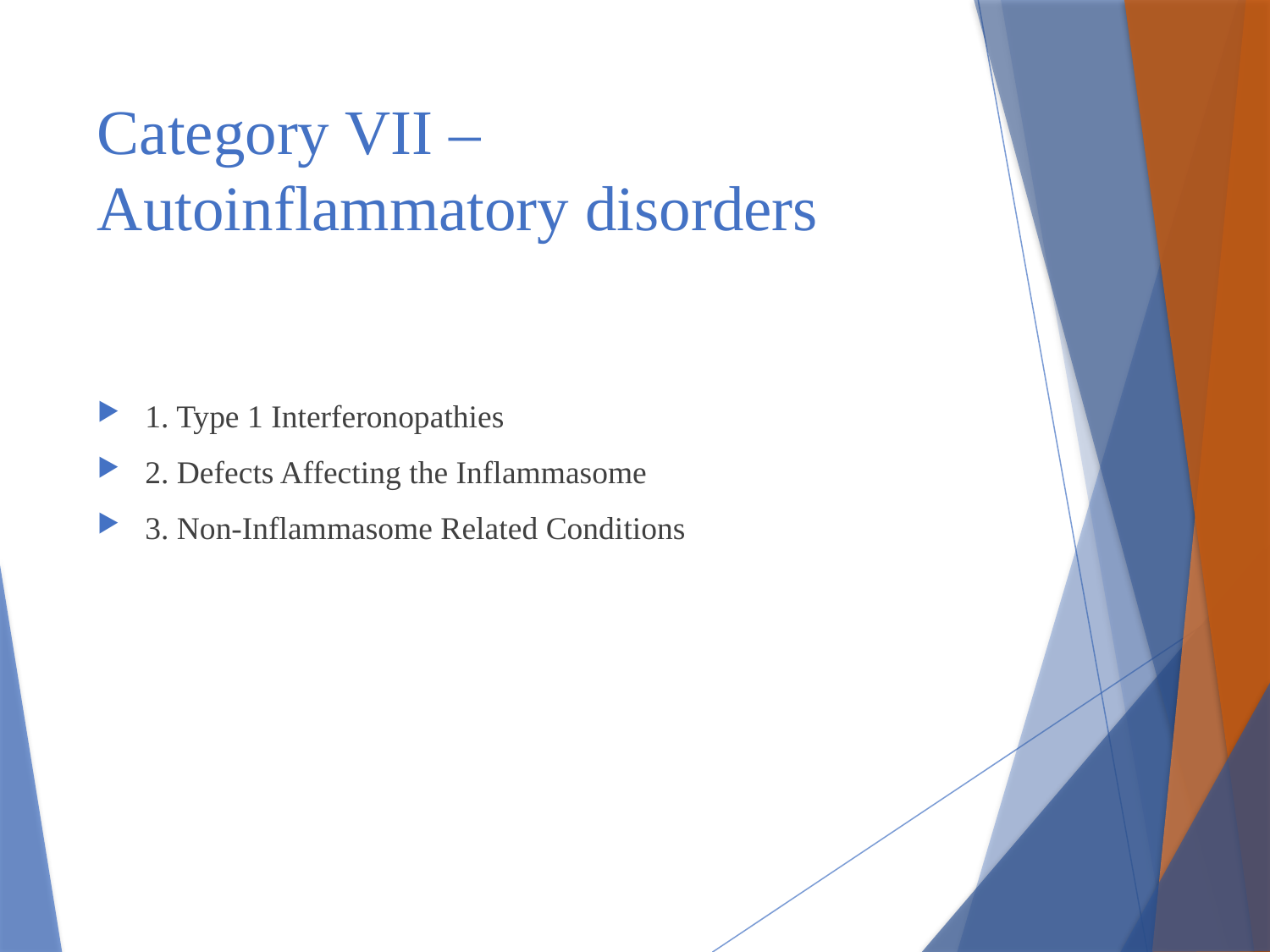

# Category VII – Autoinflammatory disorders
1. Type 1 Interferonopathies
2. Defects Affecting the Inflammasome
3. Non-Inflammasome Related Conditions